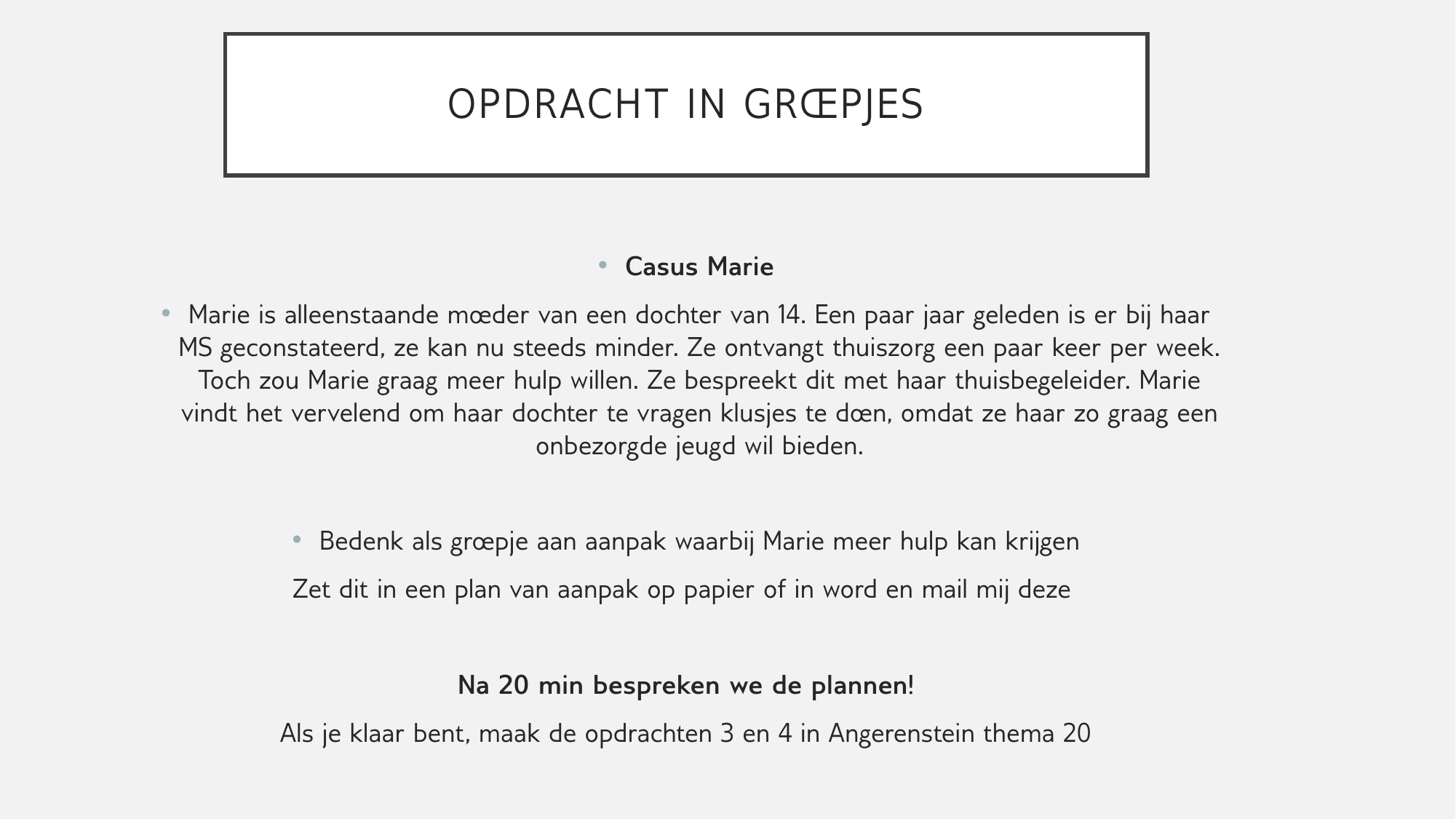

# Opdracht in groepjes
Casus Marie
Marie is alleenstaande moeder van een dochter van 14. Een paar jaar geleden is er bij haar MS geconstateerd, ze kan nu steeds minder. Ze ontvangt thuiszorg een paar keer per week. Toch zou Marie graag meer hulp willen. Ze bespreekt dit met haar thuisbegeleider. Marie vindt het vervelend om haar dochter te vragen klusjes te doen, omdat ze haar zo graag een onbezorgde jeugd wil bieden.

Bedenk als groepje aan aanpak waarbij Marie meer hulp kan krijgen
Zet dit in een plan van aanpak op papier of in word en mail mij deze

Na 20 min bespreken we de plannen!
Als je klaar bent, maak de opdrachten 3 en 4 in Angerenstein thema 20